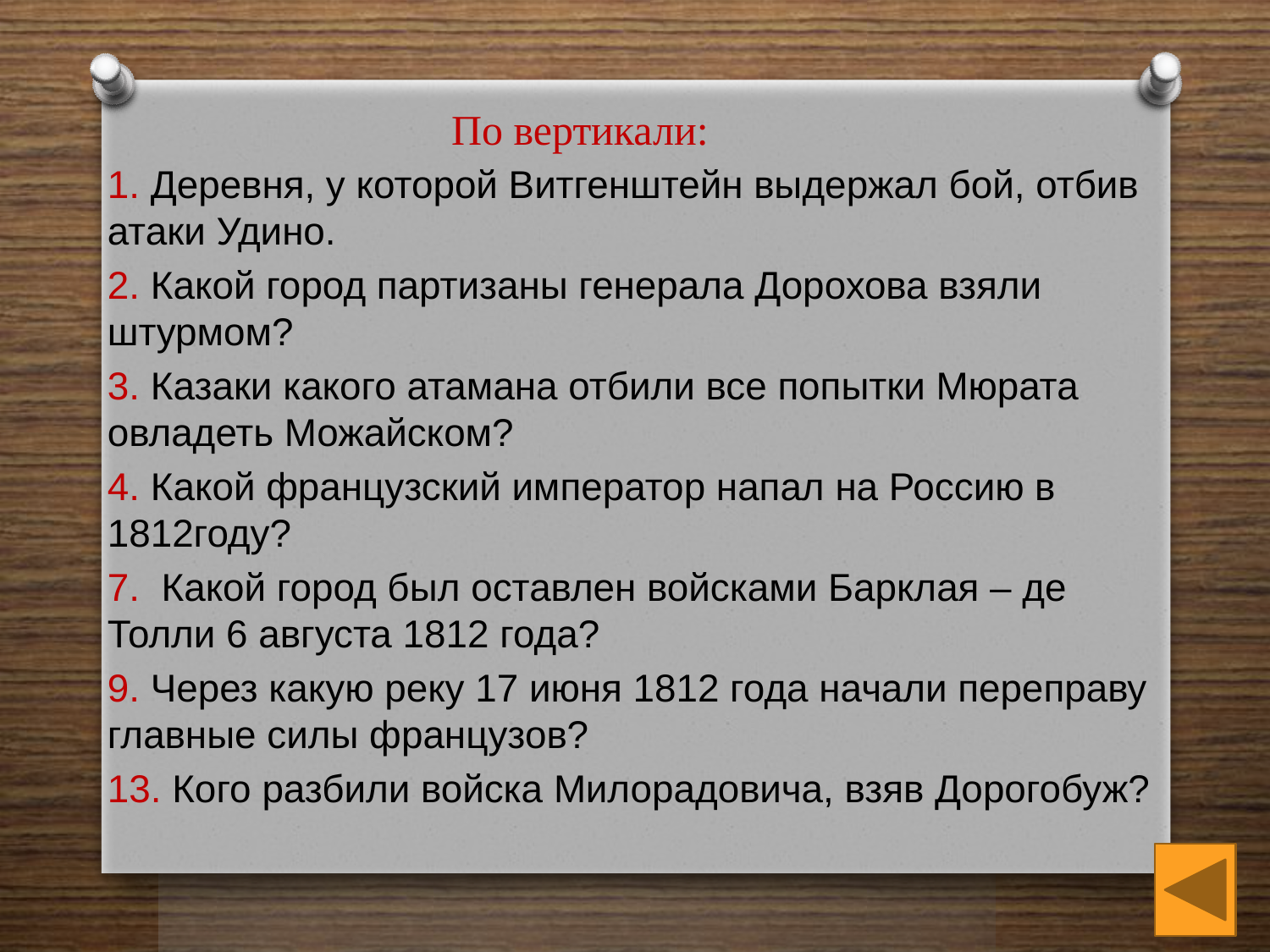

По вертикали:
1. Деревня, у которой Витгенштейн выдержал бой, отбив атаки Удино.
2. Какой город партизаны генерала Дорохова взяли штурмом?
3. Казаки какого атамана отбили все попытки Мюрата овладеть Можайском?
4. Какой французский император напал на Россию в 1812году?
7.  Какой город был оставлен войсками Барклая – де Толли 6 августа 1812 года?
9. Через какую реку 17 июня 1812 года начали переправу главные силы французов?
13. Кого разбили войска Милорадовича, взяв Дорогобуж?